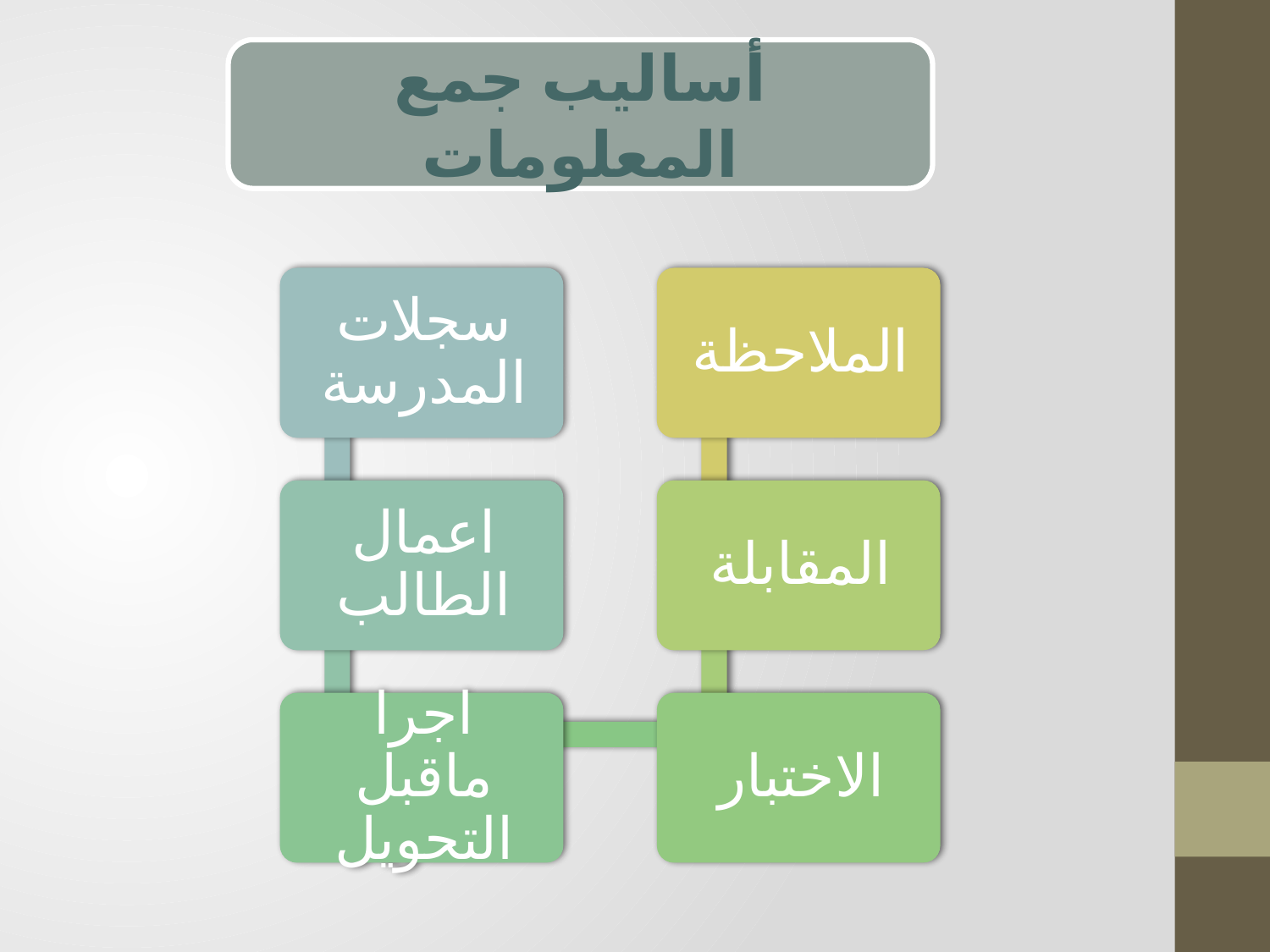

أساليب جمع المعلومات
سجلات المدرسة
اعمال الطالب
اجرا ماقبل التحويل
الاختبار
المقابلة
الملاحظة